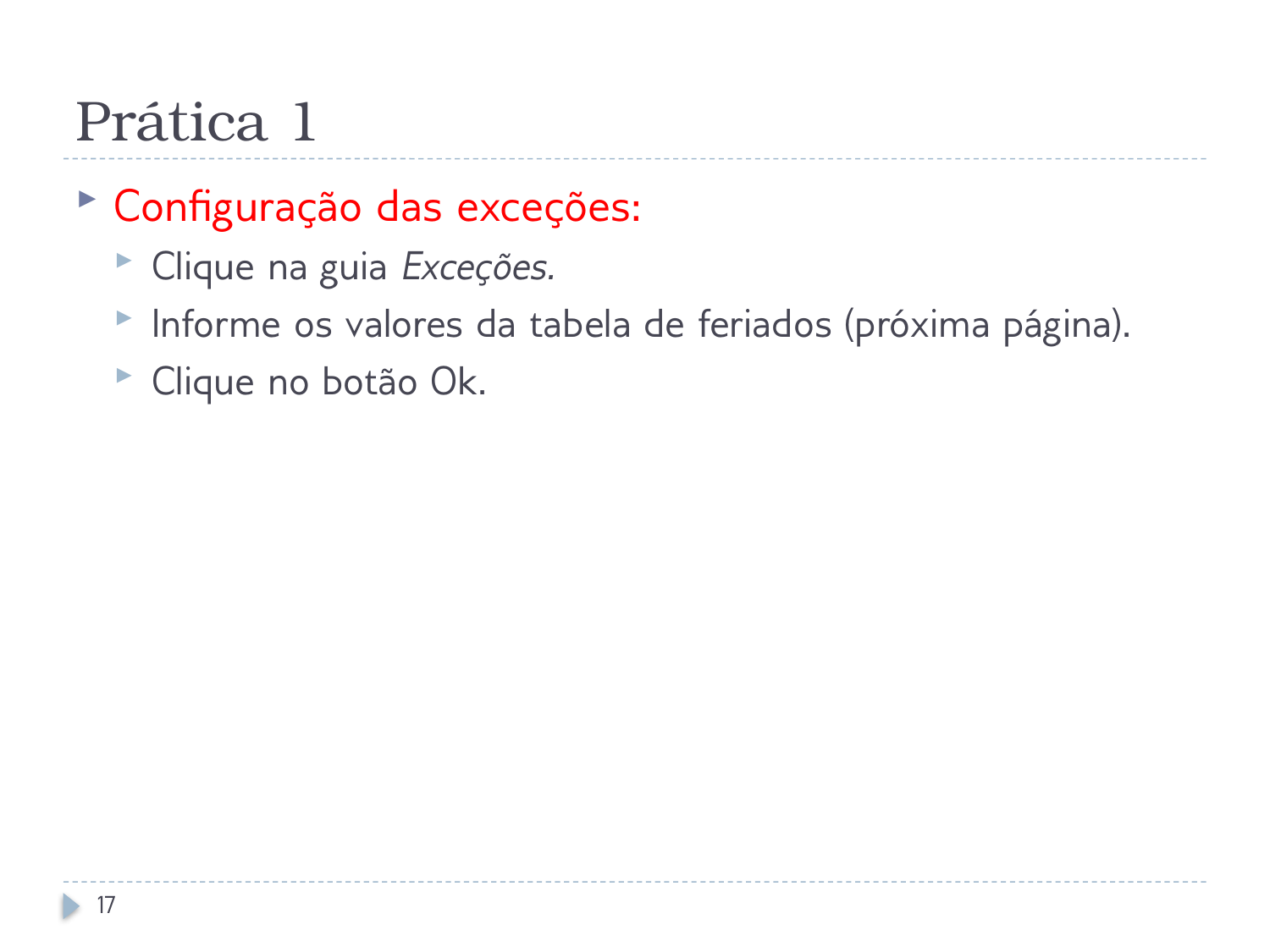

# Prática 1
Configuração das exceções:
Clique na guia Exceções.
Informe os valores da tabela de feriados (próxima página).
Clique no botão Ok.

17